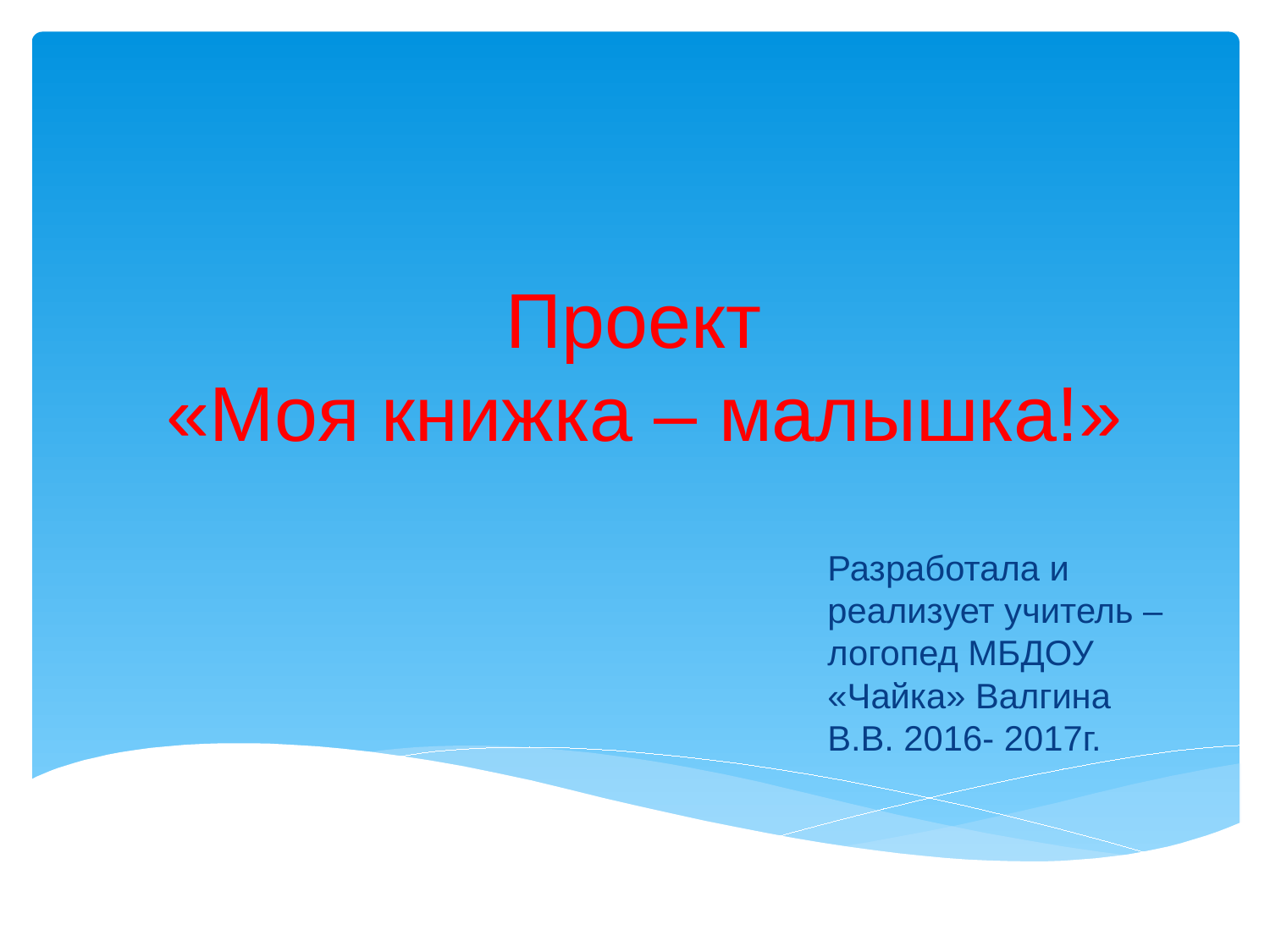

# Проект «Моя книжка – малышка!»
Разработала и реализует учитель – логопед МБДОУ «Чайка» Валгина В.В. 2016- 2017г.